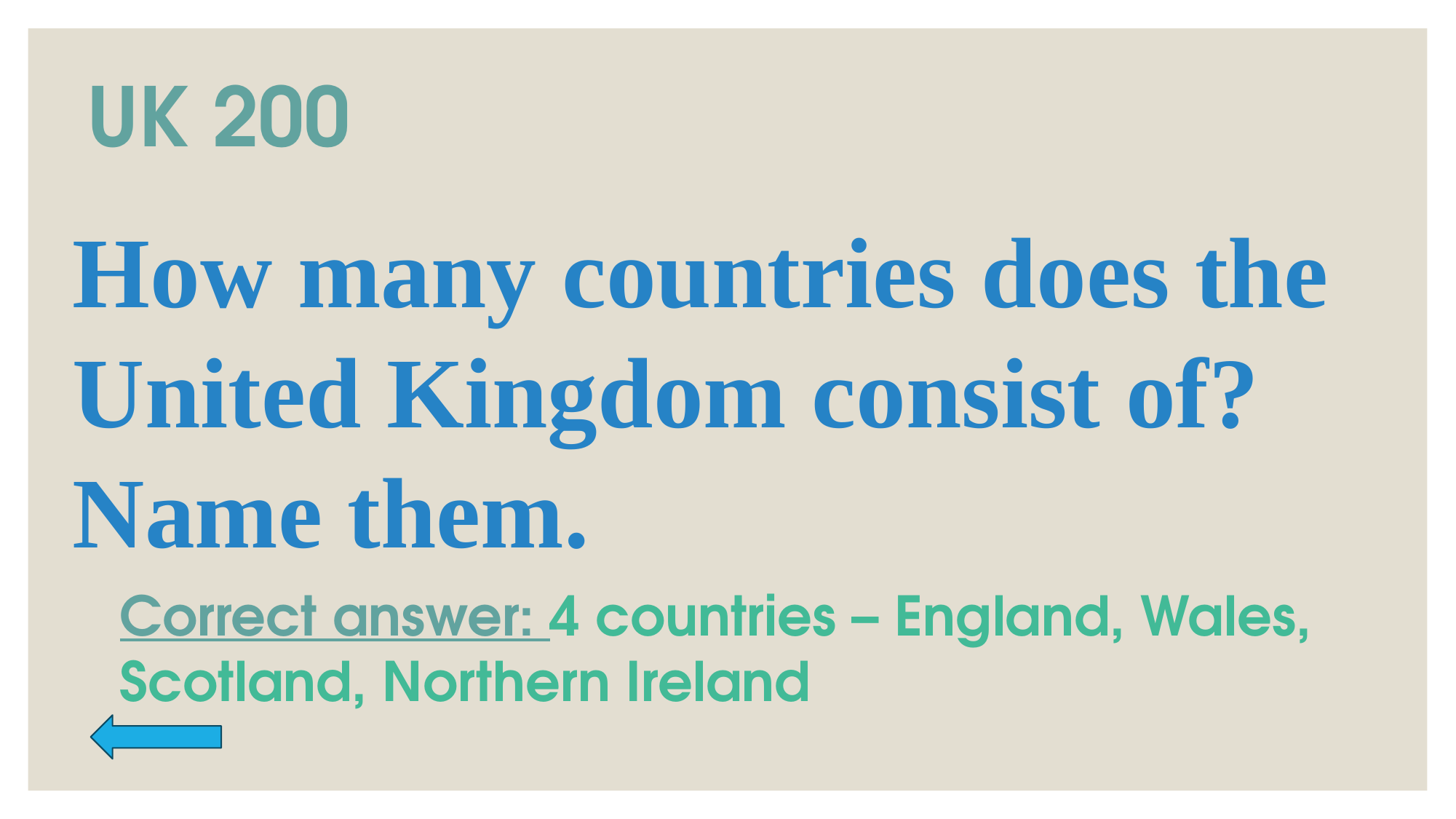

# UK 200
How many countries does the United Kingdom consist of? Name them.
Correct answer: 4 countries – England, Wales, Scotland, Northern Ireland